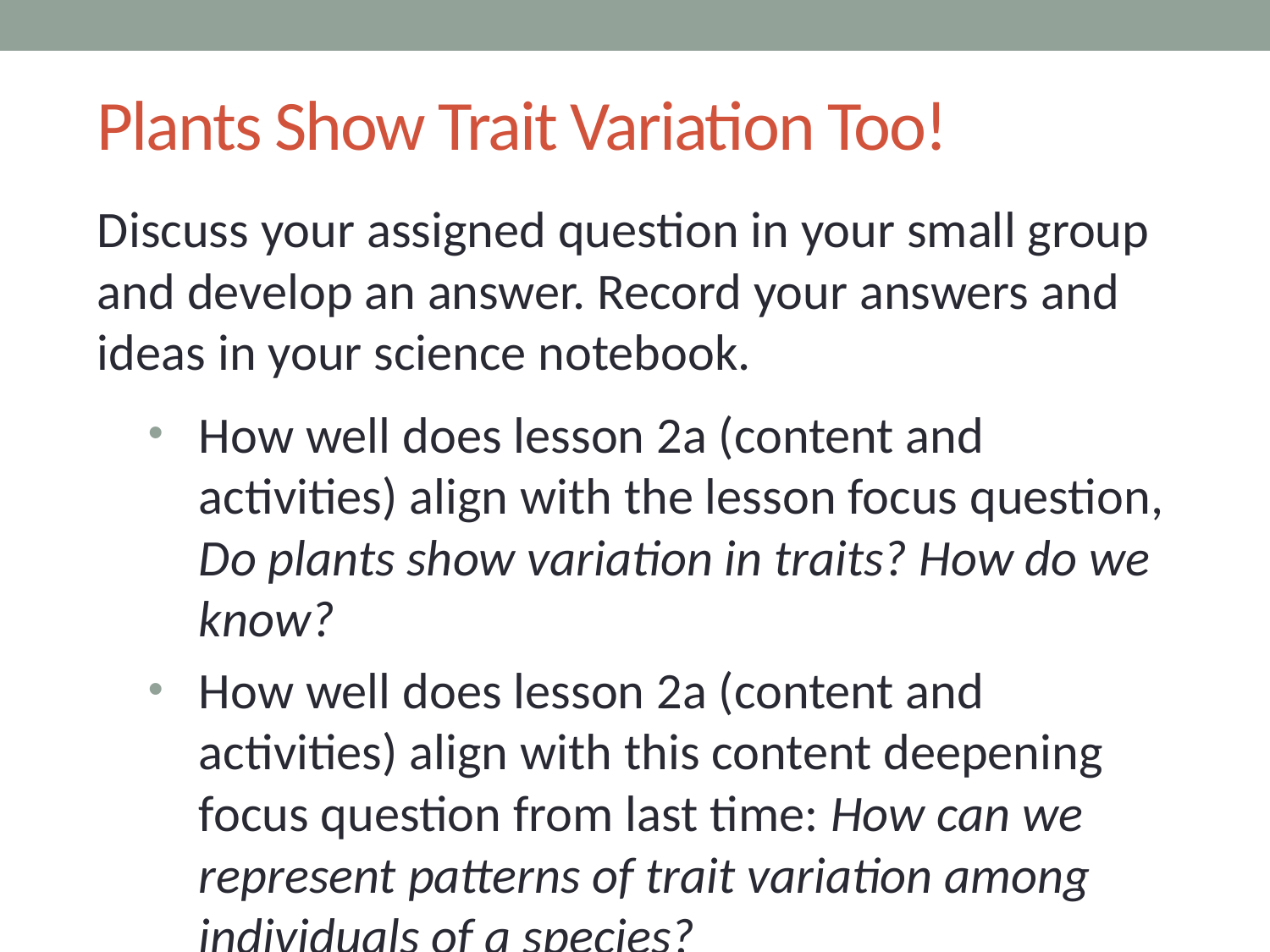

# Plants Show Trait Variation Too!
Discuss your assigned question in your small group and develop an answer. Record your answers and ideas in your science notebook.
How well does lesson 2a (content and activities) align with the lesson focus question, Do plants show variation in traits? How do we know?
How well does lesson 2a (content and activities) align with this content deepening focus question from last time: How can we represent patterns of trait variation among individuals of a species?